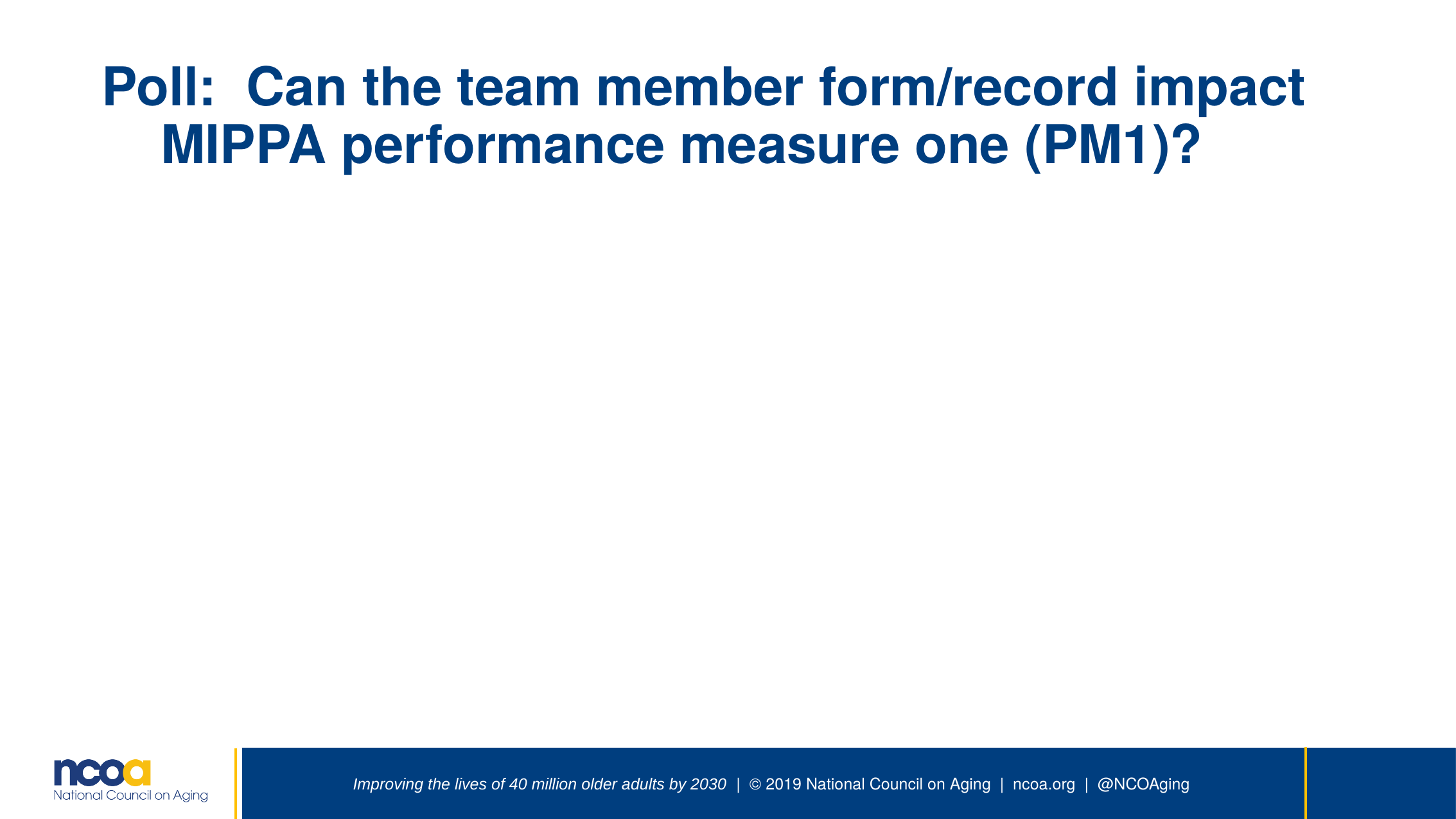

# Poll:  Can the team member form/record impact MIPPA performance measure one (PM1)?